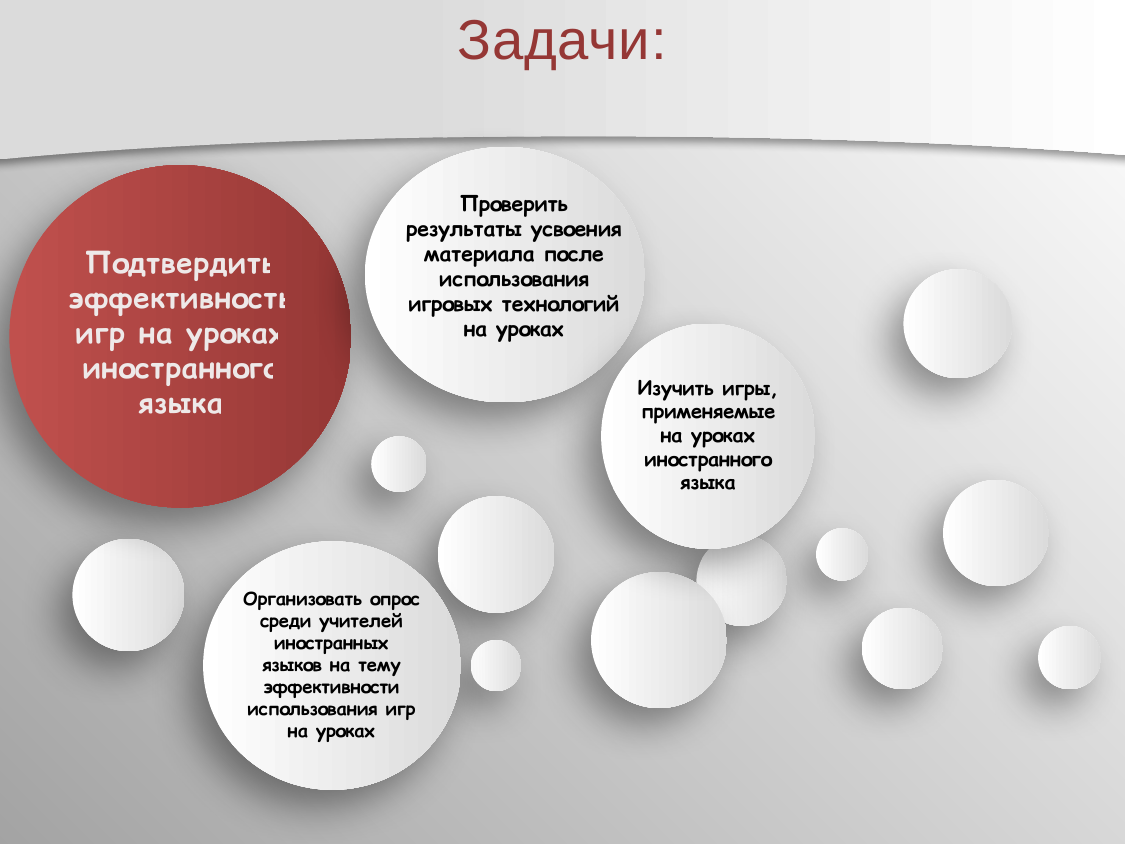

# Задачи:

Проверить результаты усвоения материала после использования игровых технологий на уроках

Подтвердить эффективность игр на уроках иностранного языка

Изучить игры, применяемые на уроках иностранного языка

Организовать опрос среди учителей иностранных языков на тему эффективности использования игр на уроках